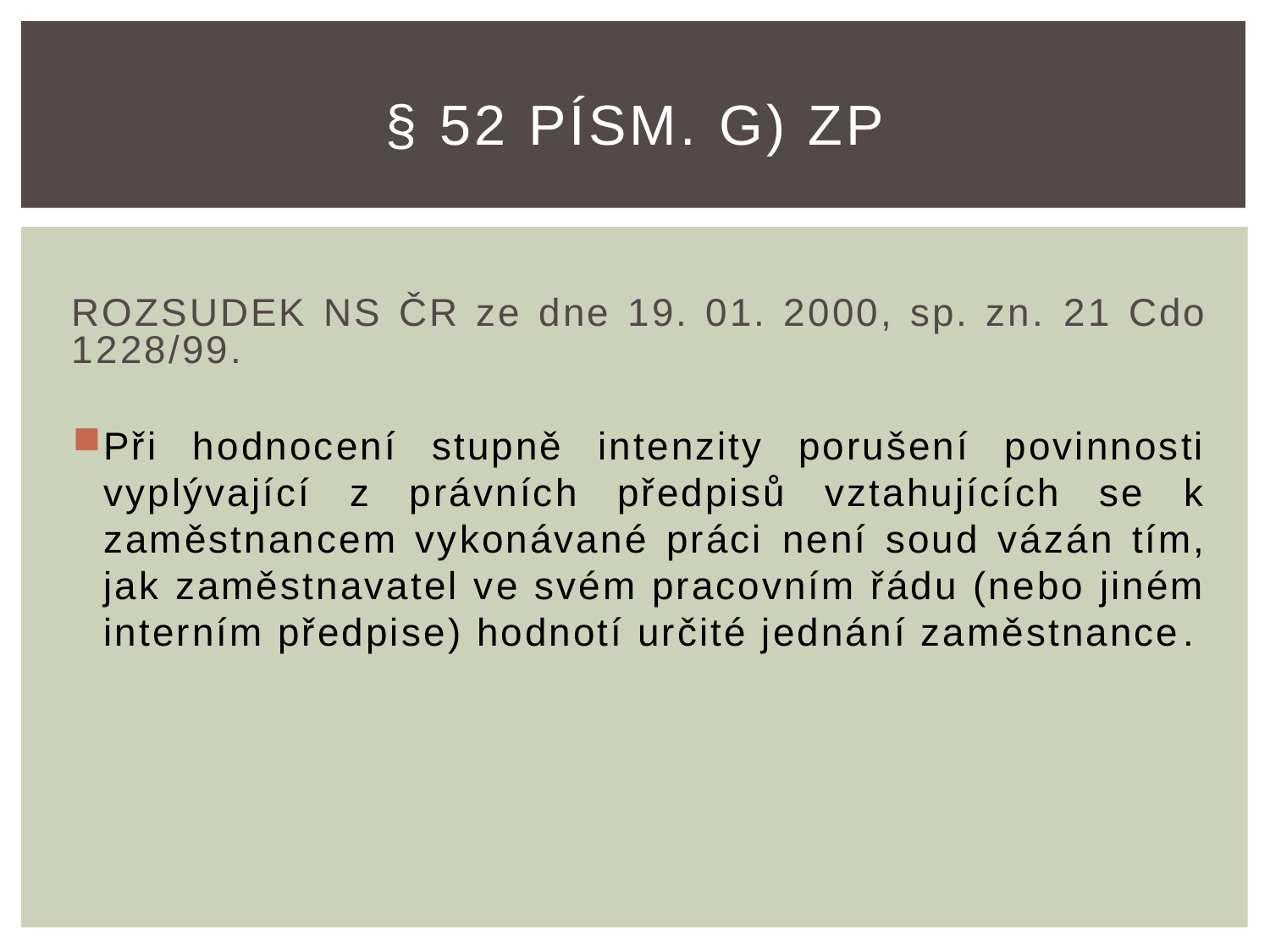

# § 52 písm. G) ZP

ROZSUDEK NS ČR ze dne 19. 01. 2000, sp. zn. 21 Cdo 1228/99.

Při hodnocení stupně intenzity porušení povinnosti vyplývající z právních předpisů vztahujících se k zaměstnancem vykonávané práci není soud vázán tím, jak zaměstnavatel ve svém pracovním řádu (nebo jiném interním předpise) hodnotí určité jednání zaměstnance.